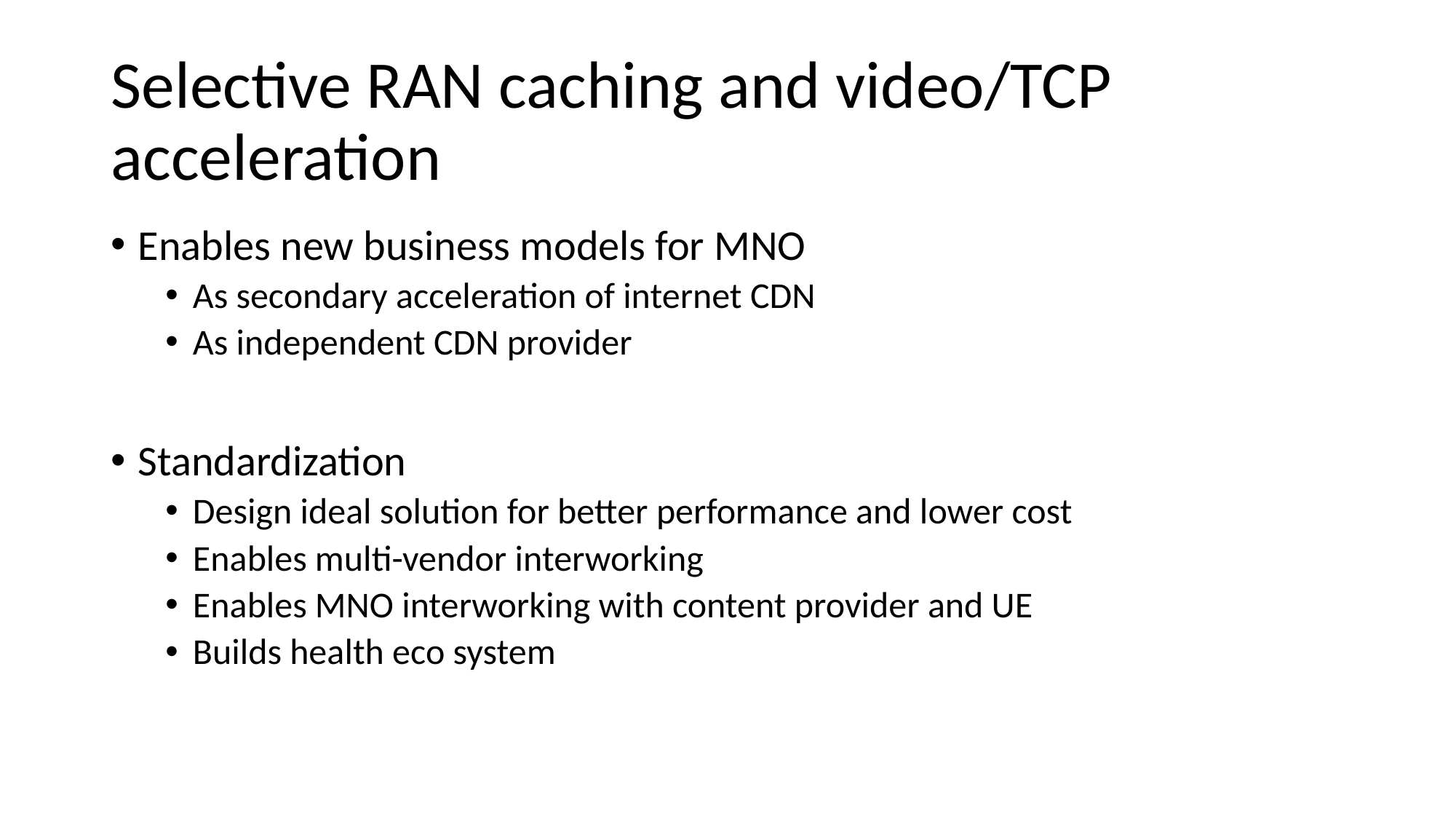

# Selective RAN caching and video/TCP acceleration
Enables new business models for MNO
As secondary acceleration of internet CDN
As independent CDN provider

Standardization
Design ideal solution for better performance and lower cost
Enables multi-vendor interworking
Enables MNO interworking with content provider and UE
Builds health eco system